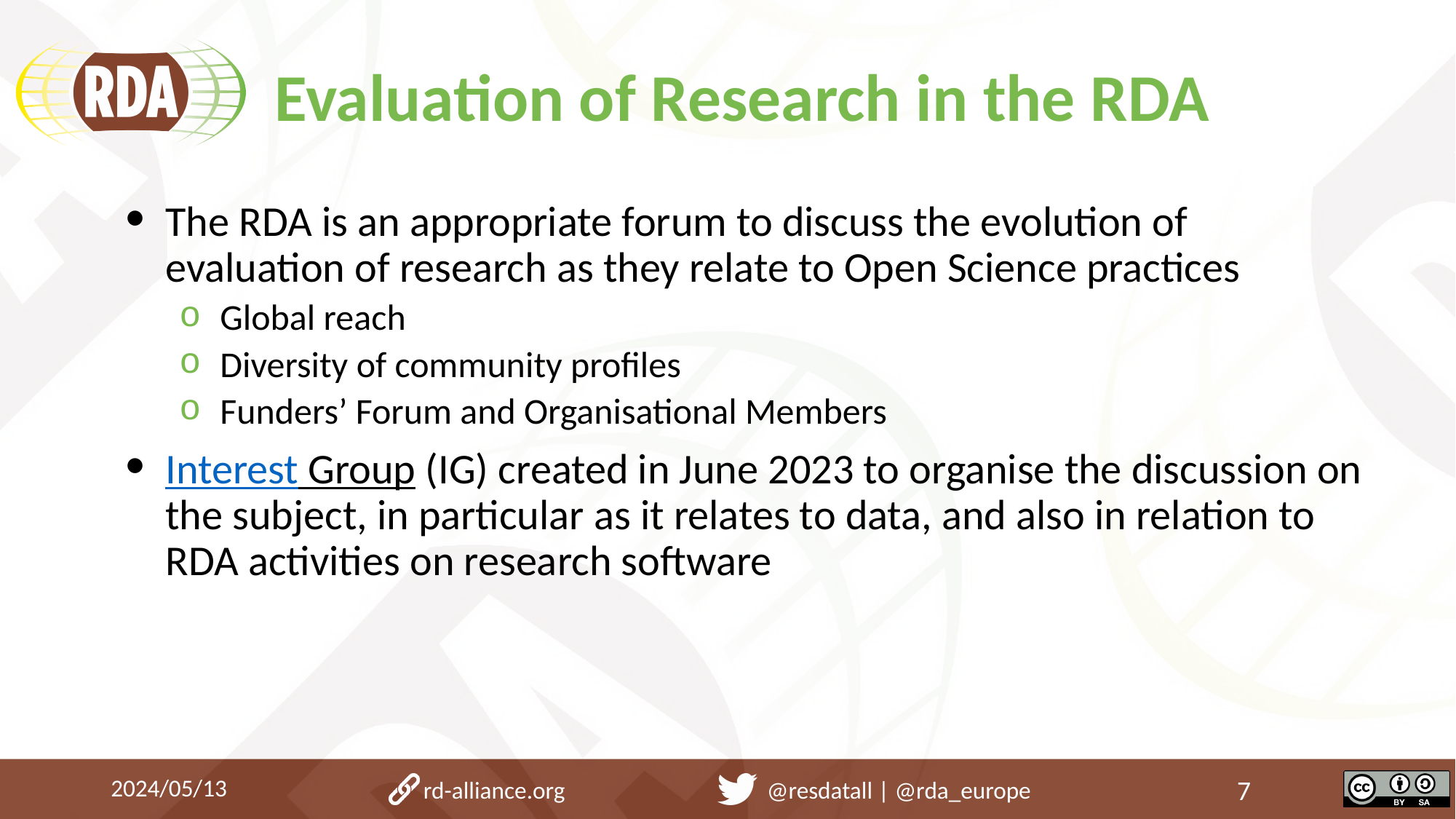

# Evaluation of Research in the RDA
The RDA is an appropriate forum to discuss the evolution of evaluation of research as they relate to Open Science practices
Global reach
Diversity of community profiles
Funders’ Forum and Organisational Members
Interest Group (IG) created in June 2023 to organise the discussion on the subject, in particular as it relates to data, and also in relation to RDA activities on research software

2024/05/13
rd-alliance.org                                     @resdatall | @rda_europe
7